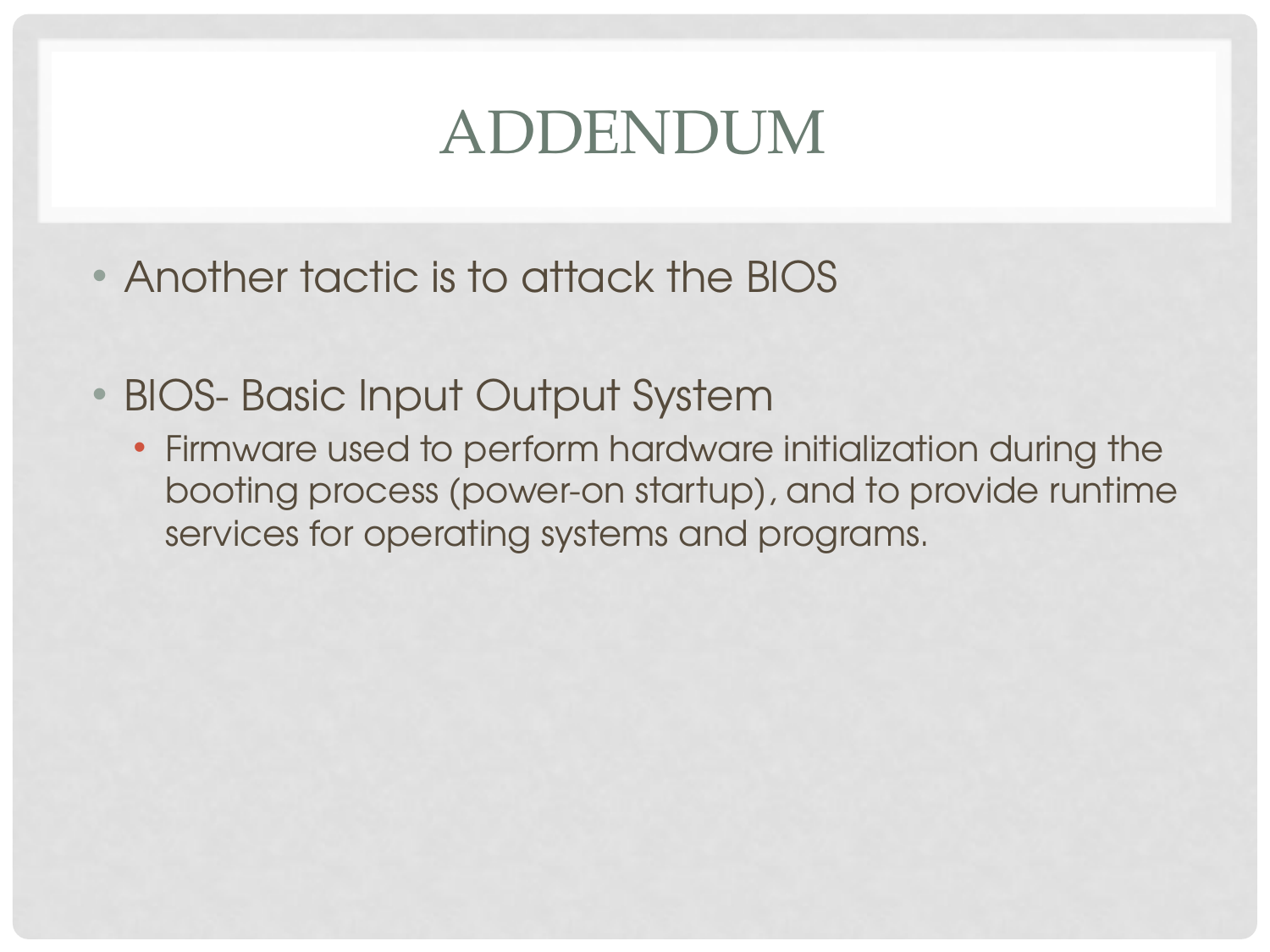

# Addendum
Another tactic is to attack the BIOS

BIOS- Basic Input Output System
Firmware used to perform hardware initialization during the booting process (power-on startup), and to provide runtime services for operating systems and programs.